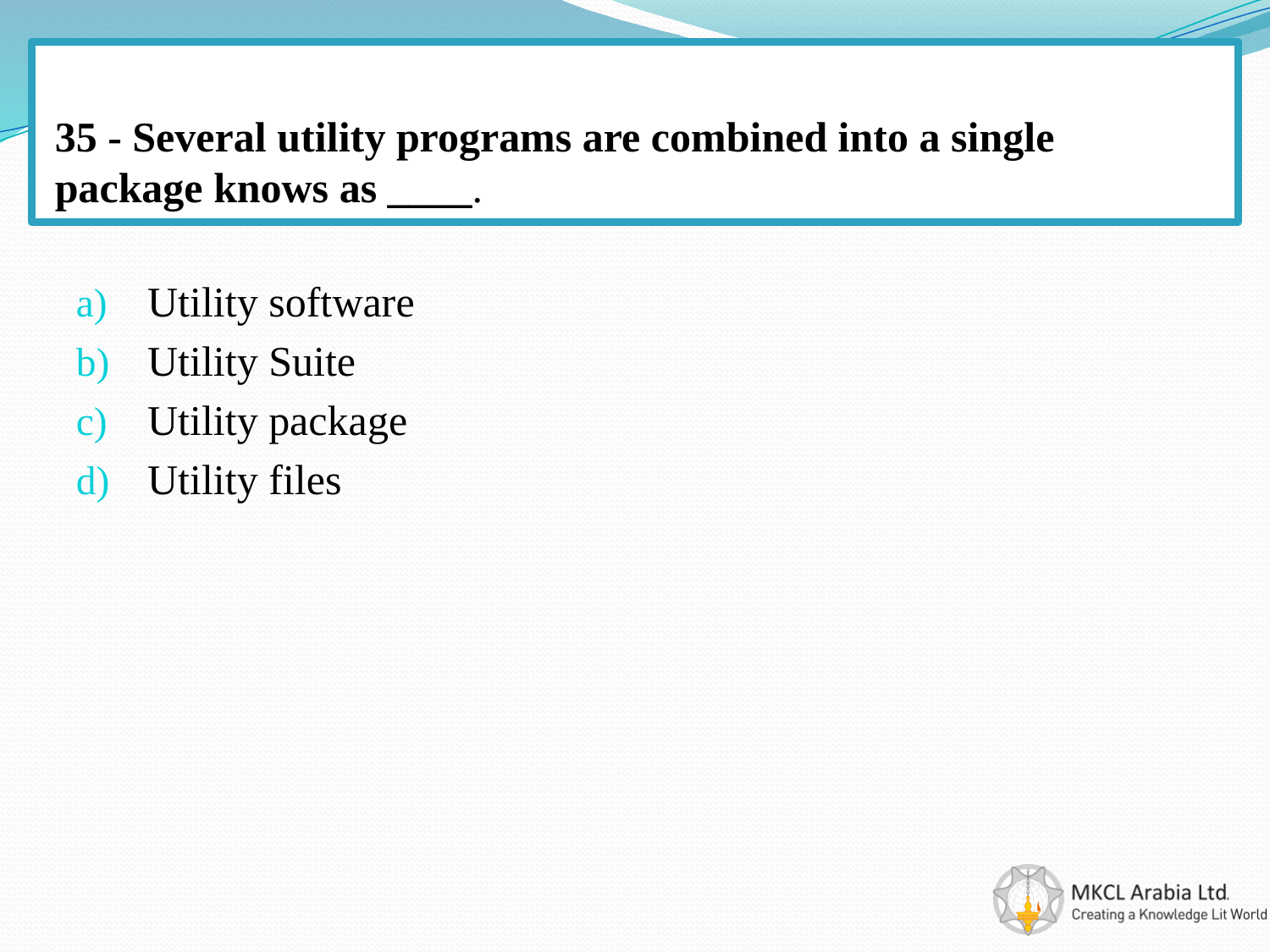

# 35 - Several utility programs are combined into a single package knows as ____.
Utility software
Utility Suite
Utility package
Utility files